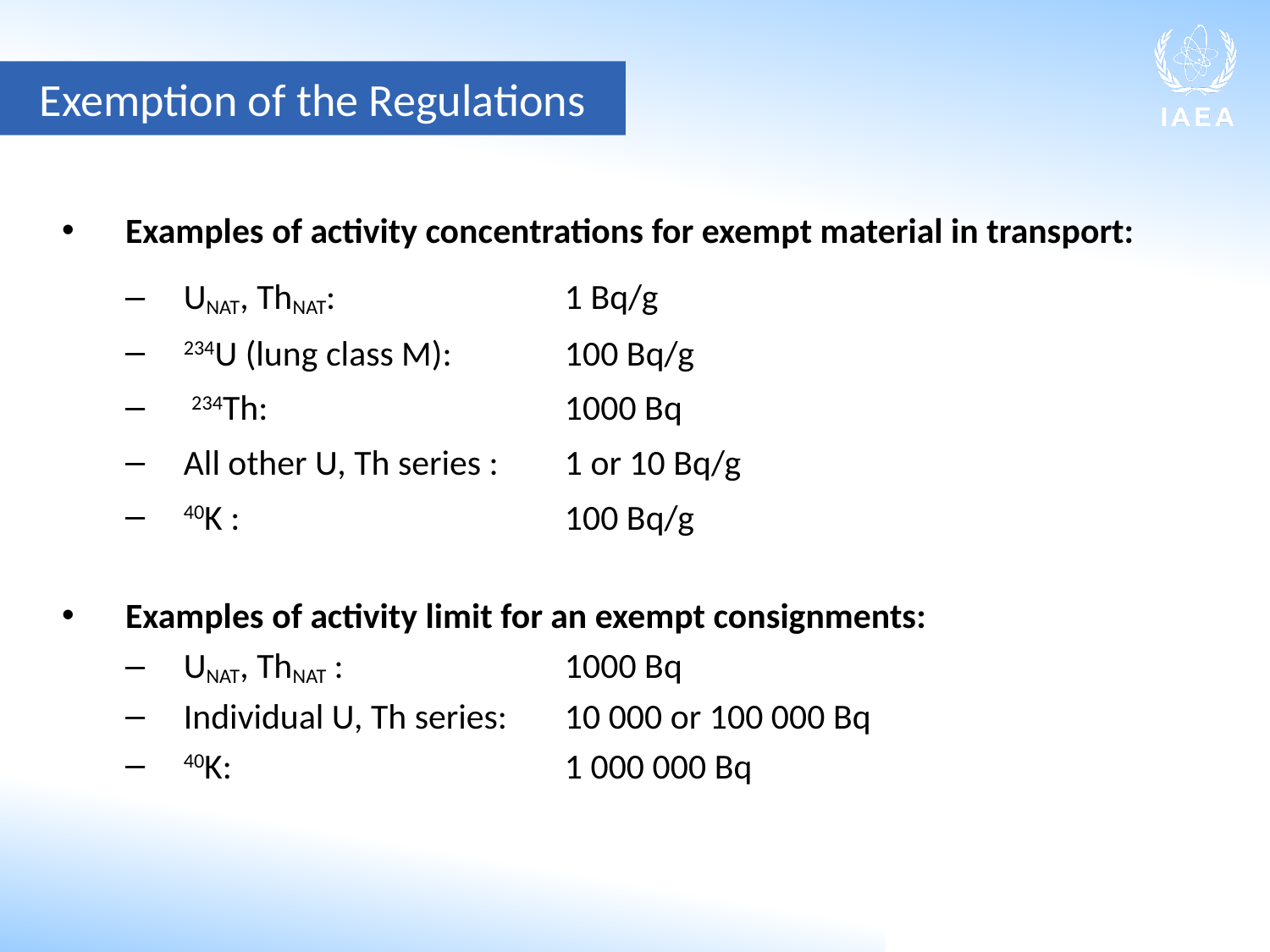

Exemption of the Regulations
Examples of activity concentrations for exempt material in transport:

UNAT, ThNAT:		1 Bq/g
234U (lung class M):	100 Bq/g
 234Th:			1000 Bq
All other U, Th series :	1 or 10 Bq/g
40K :			100 Bq/g

Examples of activity limit for an exempt consignments:
UNAT, ThNAT :		1000 Bq
Individual U, Th series:	10 000 or 100 000 Bq
40K:			1 000 000 Bq